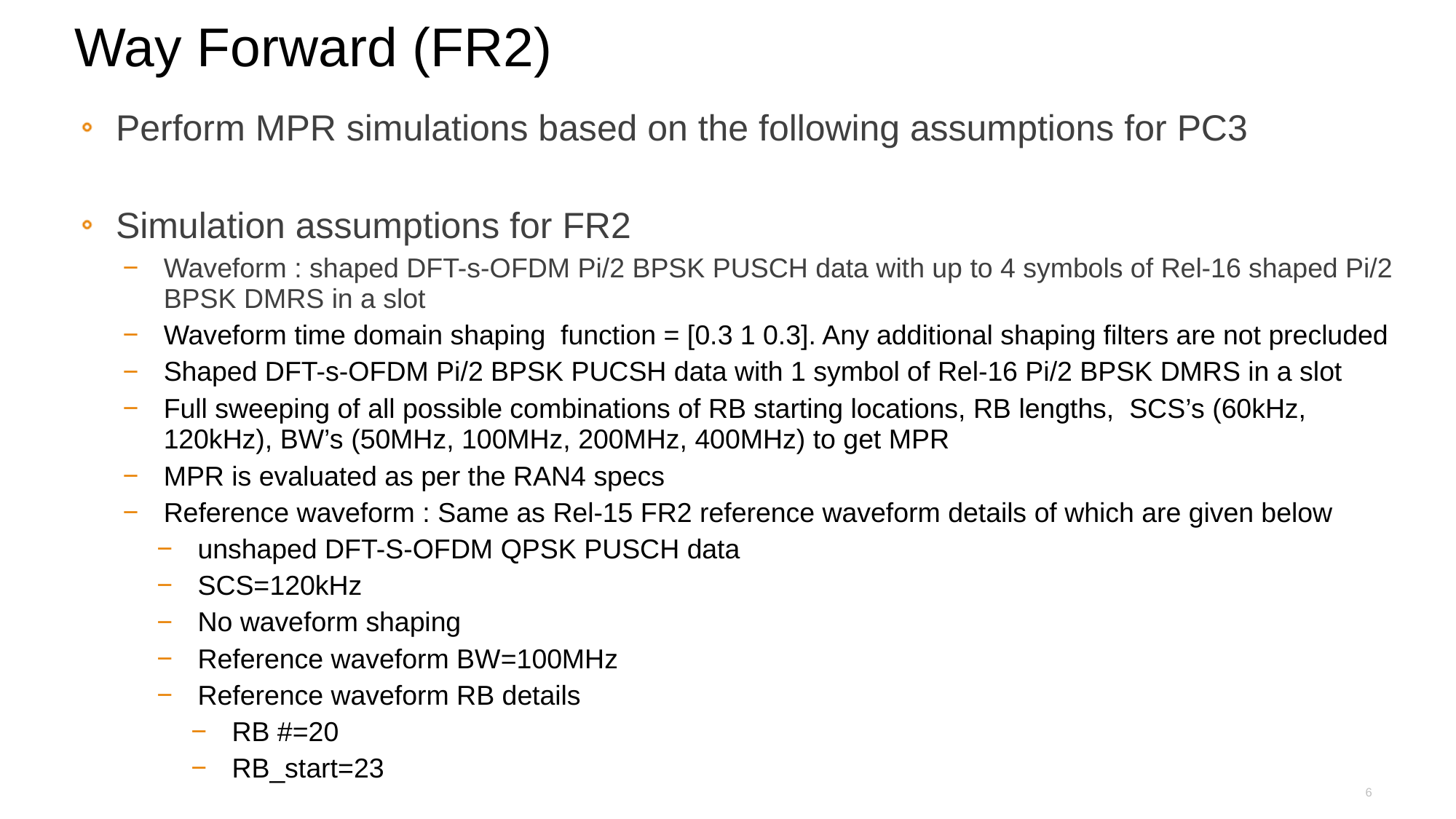

# Way Forward (FR2)
Perform MPR simulations based on the following assumptions for PC3

Simulation assumptions for FR2
Waveform : shaped DFT-s-OFDM Pi/2 BPSK PUSCH data with up to 4 symbols of Rel-16 shaped Pi/2 BPSK DMRS in a slot
Waveform time domain shaping  function = [0.3 1 0.3]. Any additional shaping filters are not precluded
Shaped DFT-s-OFDM Pi/2 BPSK PUCSH data with 1 symbol of Rel-16 Pi/2 BPSK DMRS in a slot
Full sweeping of all possible combinations of RB starting locations, RB lengths,  SCS’s (60kHz, 120kHz), BW’s (50MHz, 100MHz, 200MHz, 400MHz) to get MPR
MPR is evaluated as per the RAN4 specs
Reference waveform : Same as Rel-15 FR2 reference waveform details of which are given below
unshaped DFT-S-OFDM QPSK PUSCH data
SCS=120kHz
No waveform shaping
Reference waveform BW=100MHz
Reference waveform RB details
RB #=20
RB_start=23